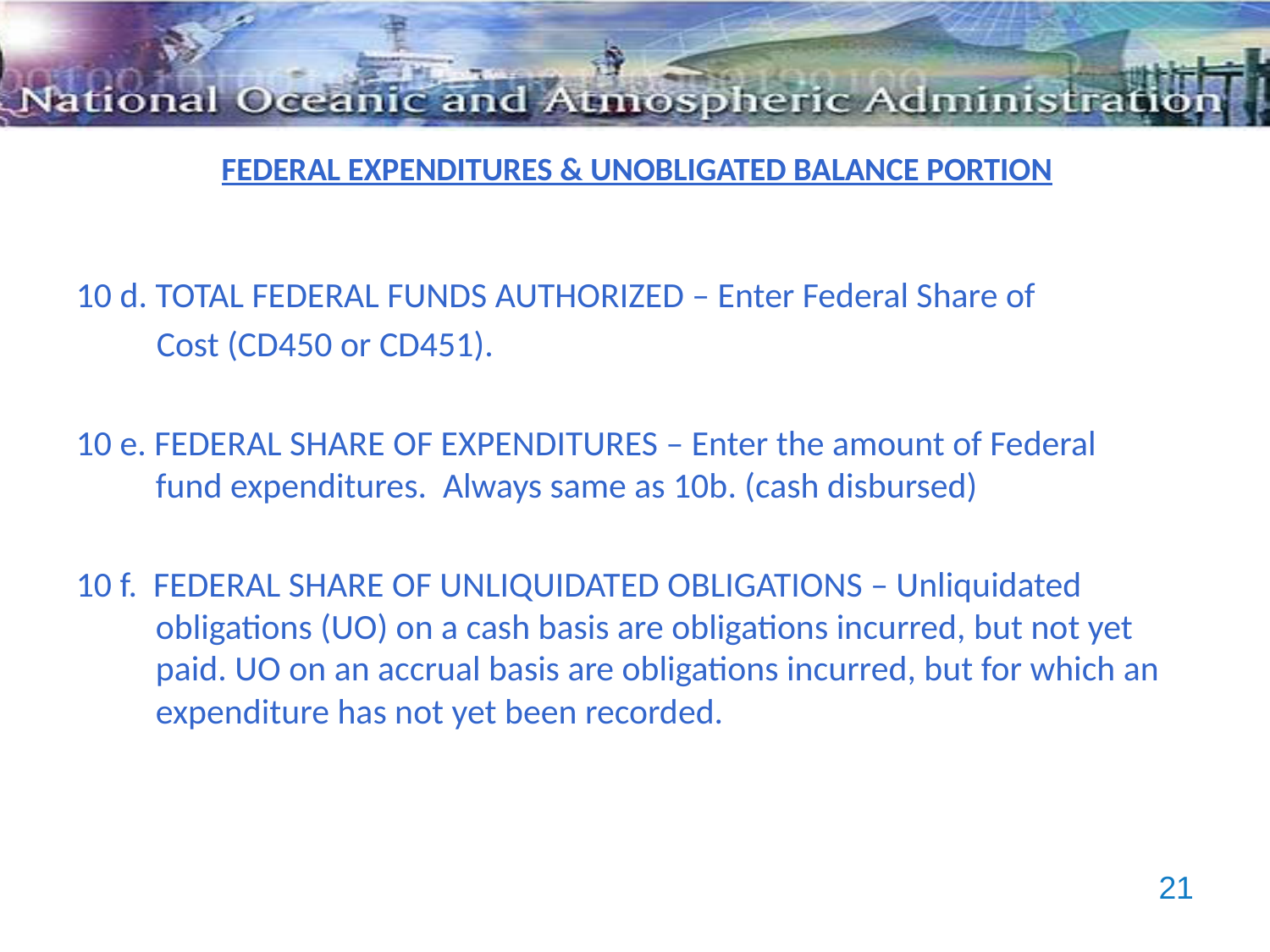

FEDERAL EXPENDITURES & UNOBLIGATED BALANCE PORTION
10 d. TOTAL FEDERAL FUNDS AUTHORIZED – Enter Federal Share of
          Cost (CD450 or CD451).

10 e. FEDERAL SHARE OF EXPENDITURES – Enter the amount of Federal
    fund expenditures.  Always same as 10b. (cash disbursed)

10 f.  FEDERAL SHARE OF UNLIQUIDATED OBLIGATIONS – Unliquidated
    obligations (UO) on a cash basis are obligations incurred, but not yet
    paid. UO on an accrual basis are obligations incurred, but for which an
    expenditure has not yet been recorded.

21